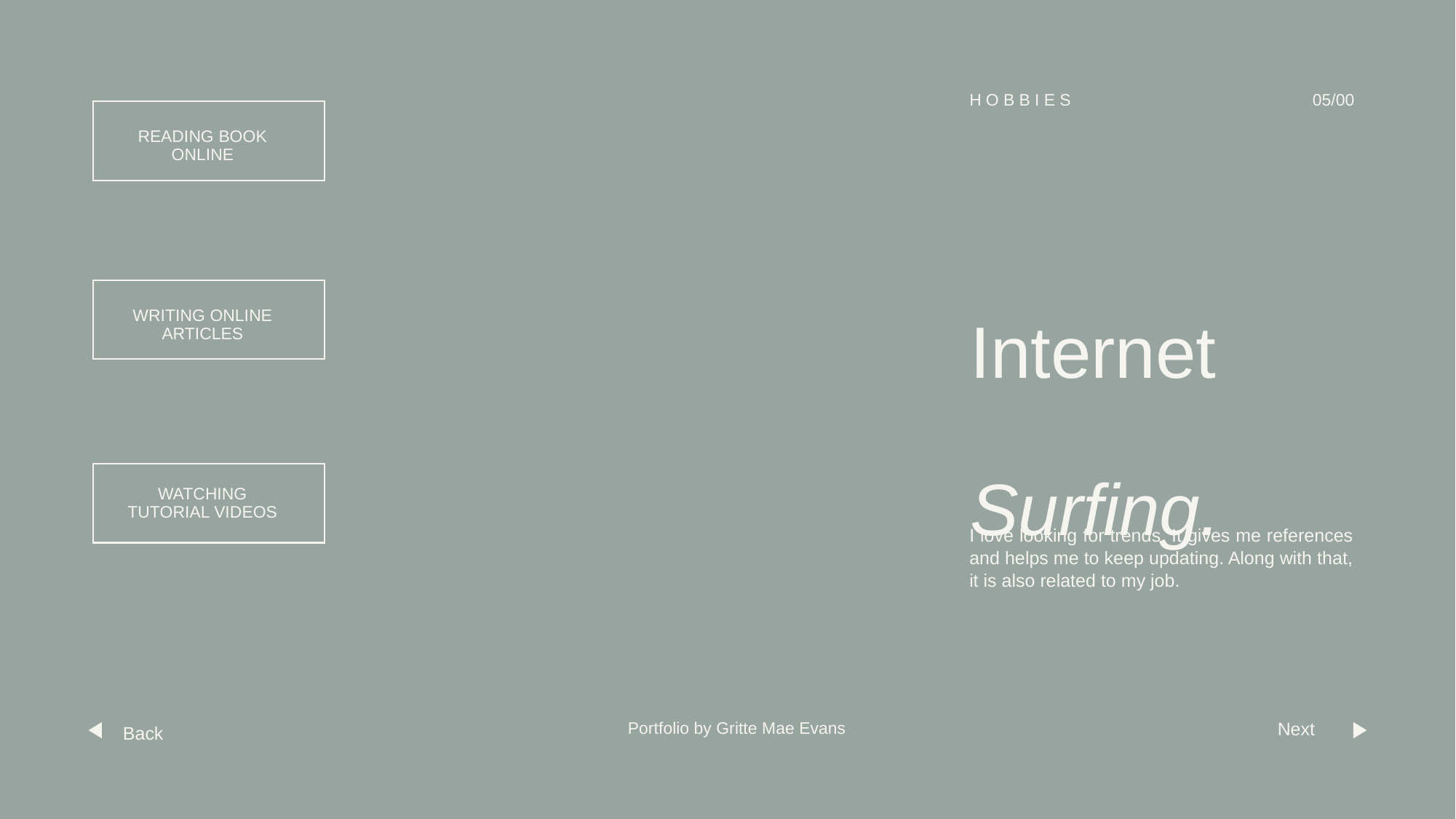

HOBBIES
05/00

READING BOOK ONLINE

WRITING ONLINE ARTICLES
# Internet Surfing.

WATCHING TUTORIAL VIDEOS
I love looking for trends. It gives me references and helps me to keep updating. Along with that, it is also related to my job.
Portfolio by Gritte Mae Evans

Next
Back